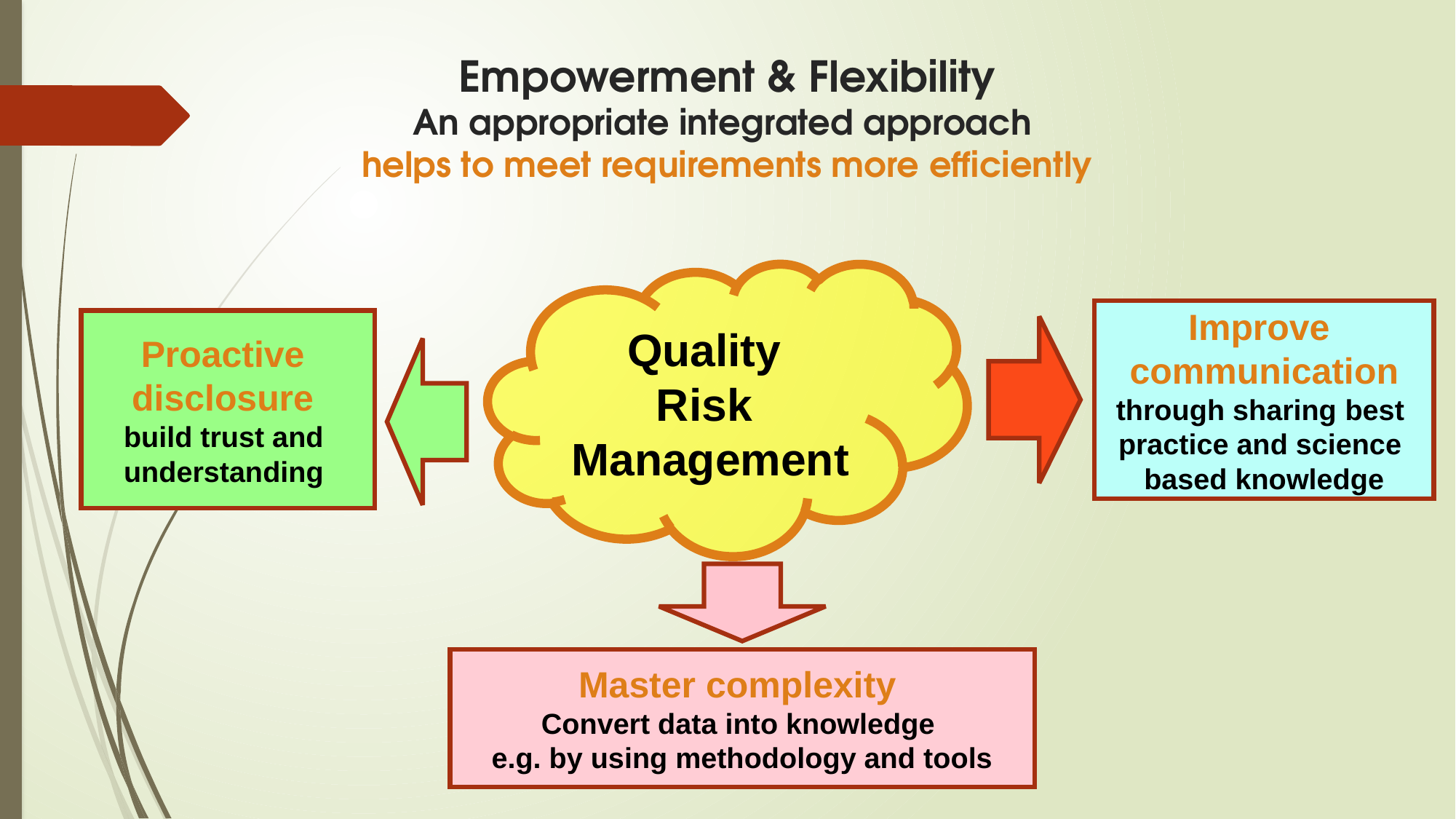

# Empowerment & Flexibility An appropriate integrated approach helps to meet requirements more efficiently
Quality
Risk
Management
Improve
communication
through sharing best
practice and science
based knowledge
Proactive
disclosure
build trust and
understanding

Master complexity
Convert data into knowledge
e.g. by using methodology and tools